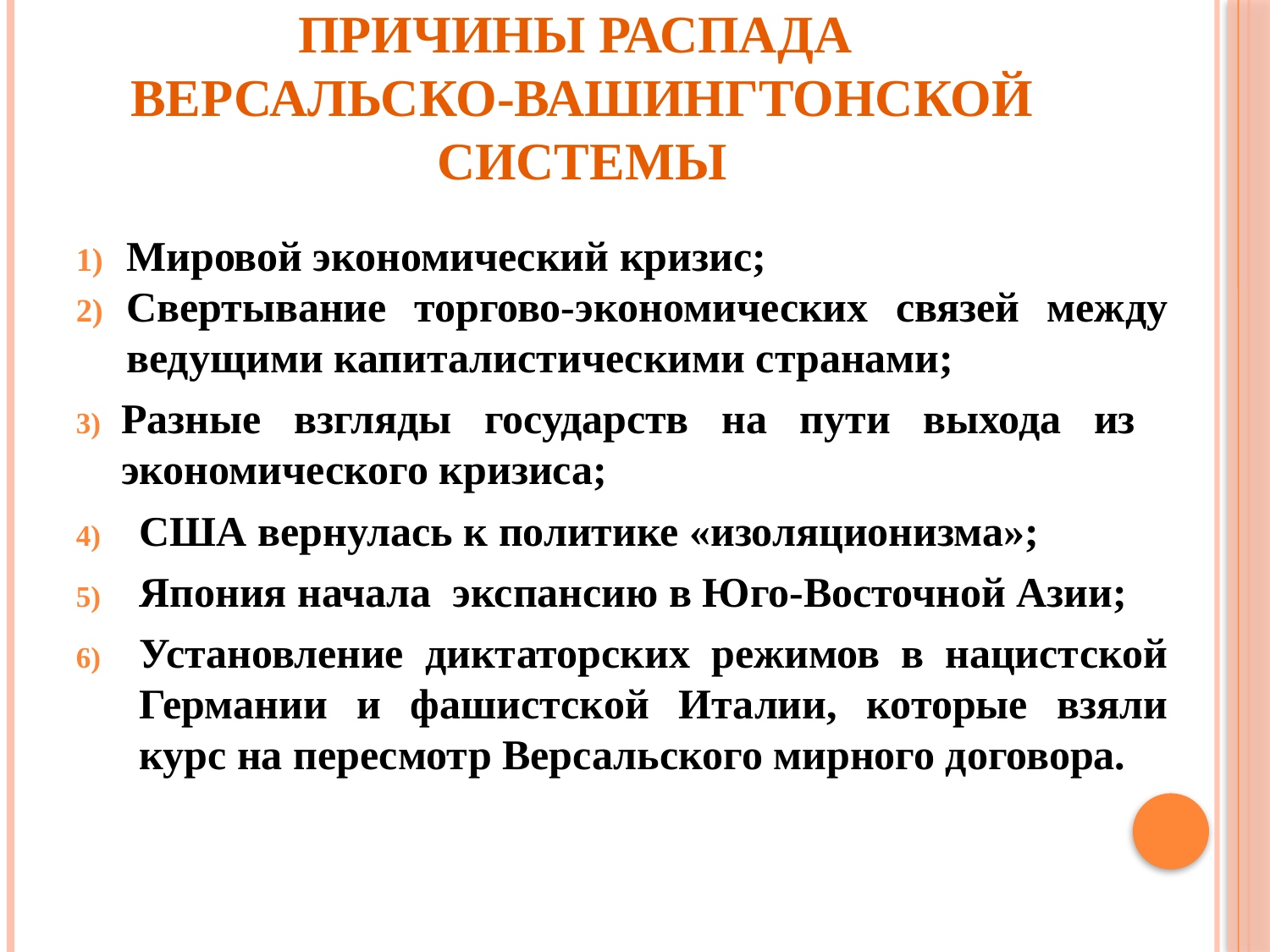

# Причины распада Версальско-Вашингтонской системы
Мировой экономический кризис;
Свертывание торгово-экономических связей между ведущими капиталистическими странами;
Разные взгляды государств на пути выхода из  экономического кризиса;
США вернулась к политике «изоляционизма»;
Япония начала  экспансию в Юго-Восточной Азии;
Установление диктаторских режимов в нацистской Германии и фашистской Италии, которые взяли курс на пересмотр Версальского мирного договора.